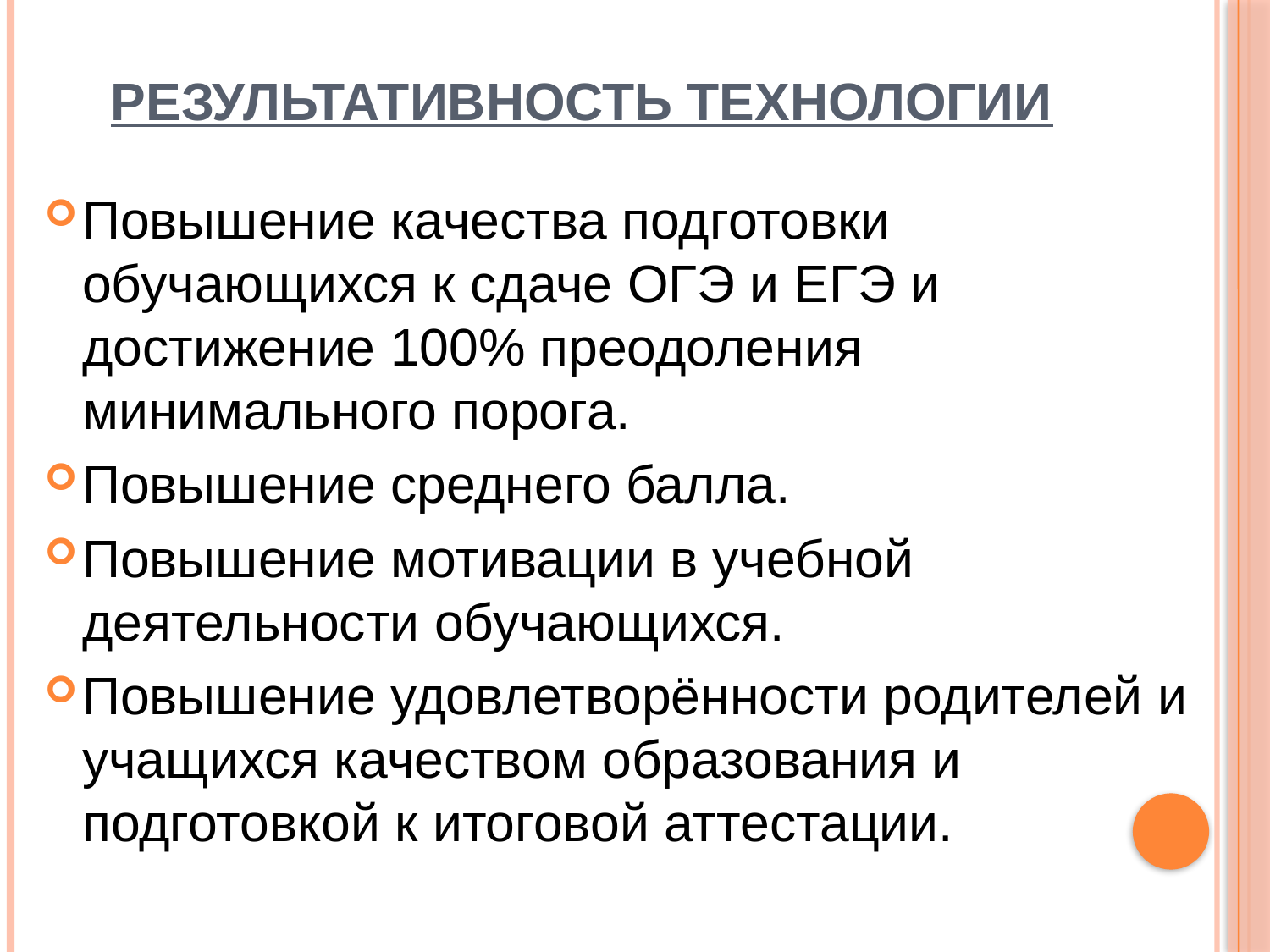

# Результативность технологии
Повышение качества подготовки обучающихся к сдаче ОГЭ и ЕГЭ и достижение 100% преодоления минимального порога.
Повышение среднего балла.
Повышение мотивации в учебной деятельности обучающихся.
Повышение удовлетворённости родителей и учащихся качеством образования и подготовкой к итоговой аттестации.